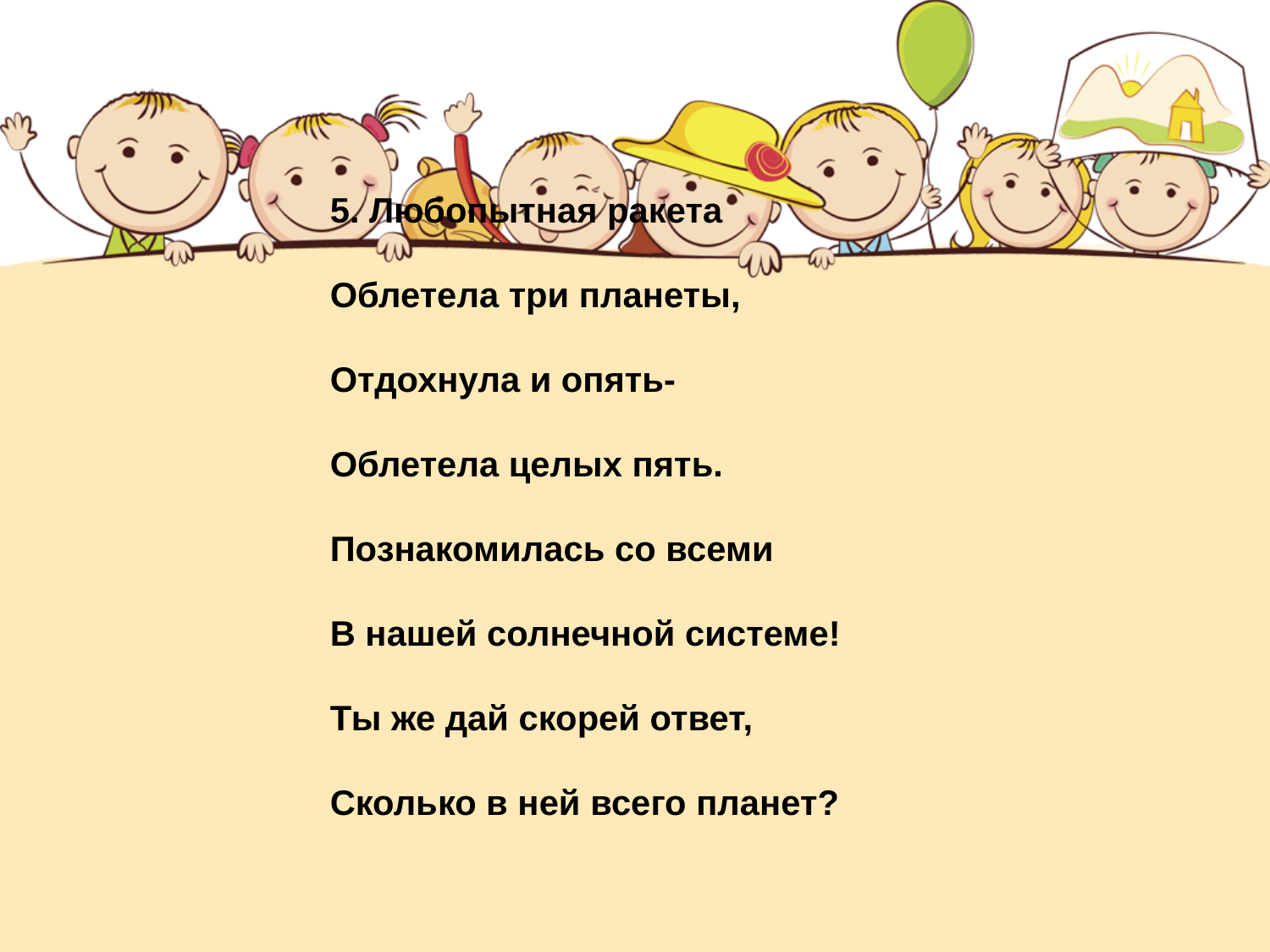

#
5. Любопытная ракета

Облетела три планеты,

Отдохнула и опять-

Облетела целых пять.

Познакомилась со всеми

В нашей солнечной системе!

Ты же дай скорей ответ,

Сколько в ней всего планет?